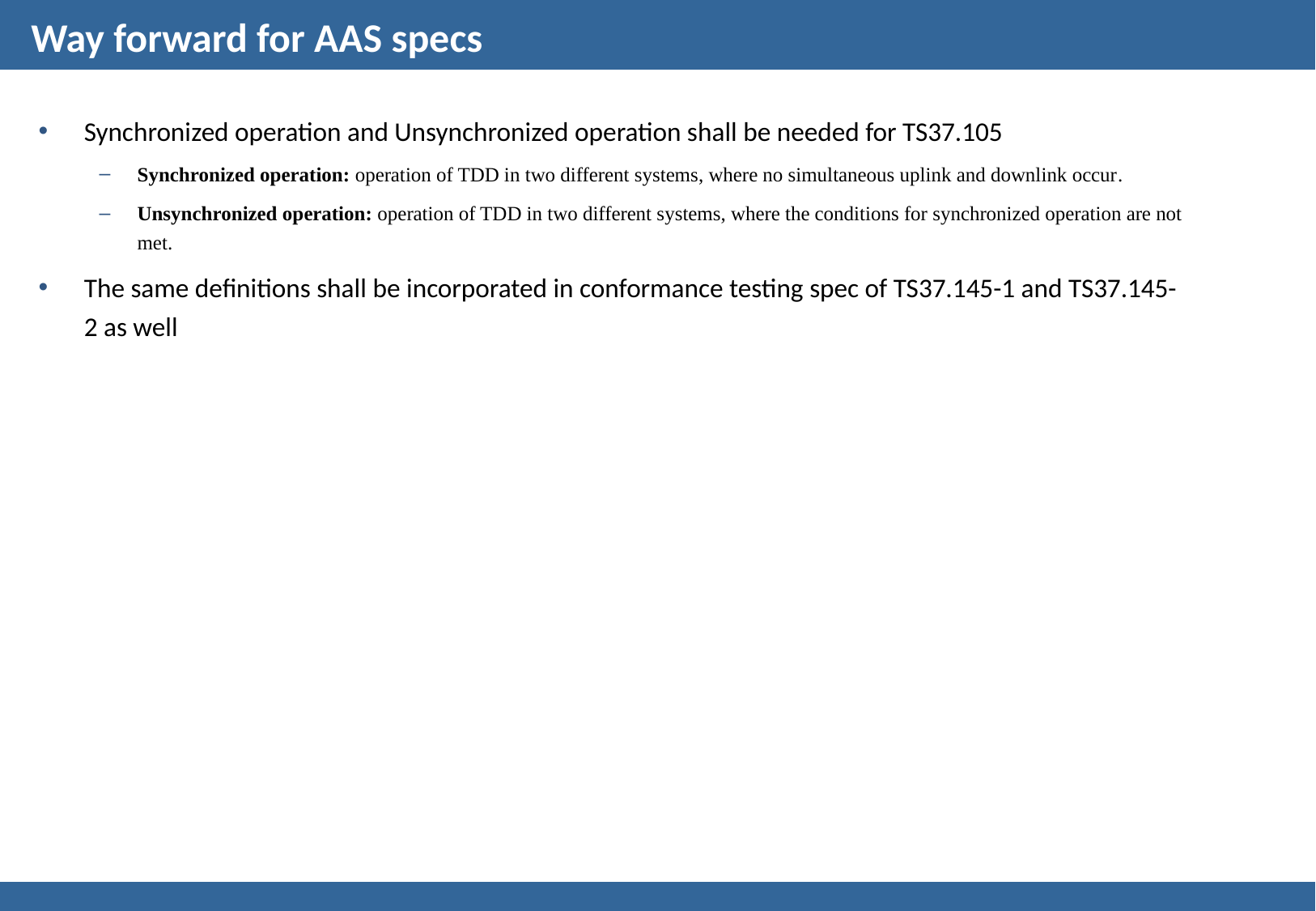

# Way forward for AAS specs
Synchronized operation and Unsynchronized operation shall be needed for TS37.105
Synchronized operation: operation of TDD in two different systems, where no simultaneous uplink and downlink occur.
Unsynchronized operation: operation of TDD in two different systems, where the conditions for synchronized operation are not met.
The same definitions shall be incorporated in conformance testing spec of TS37.145-1 and TS37.145-2 as well